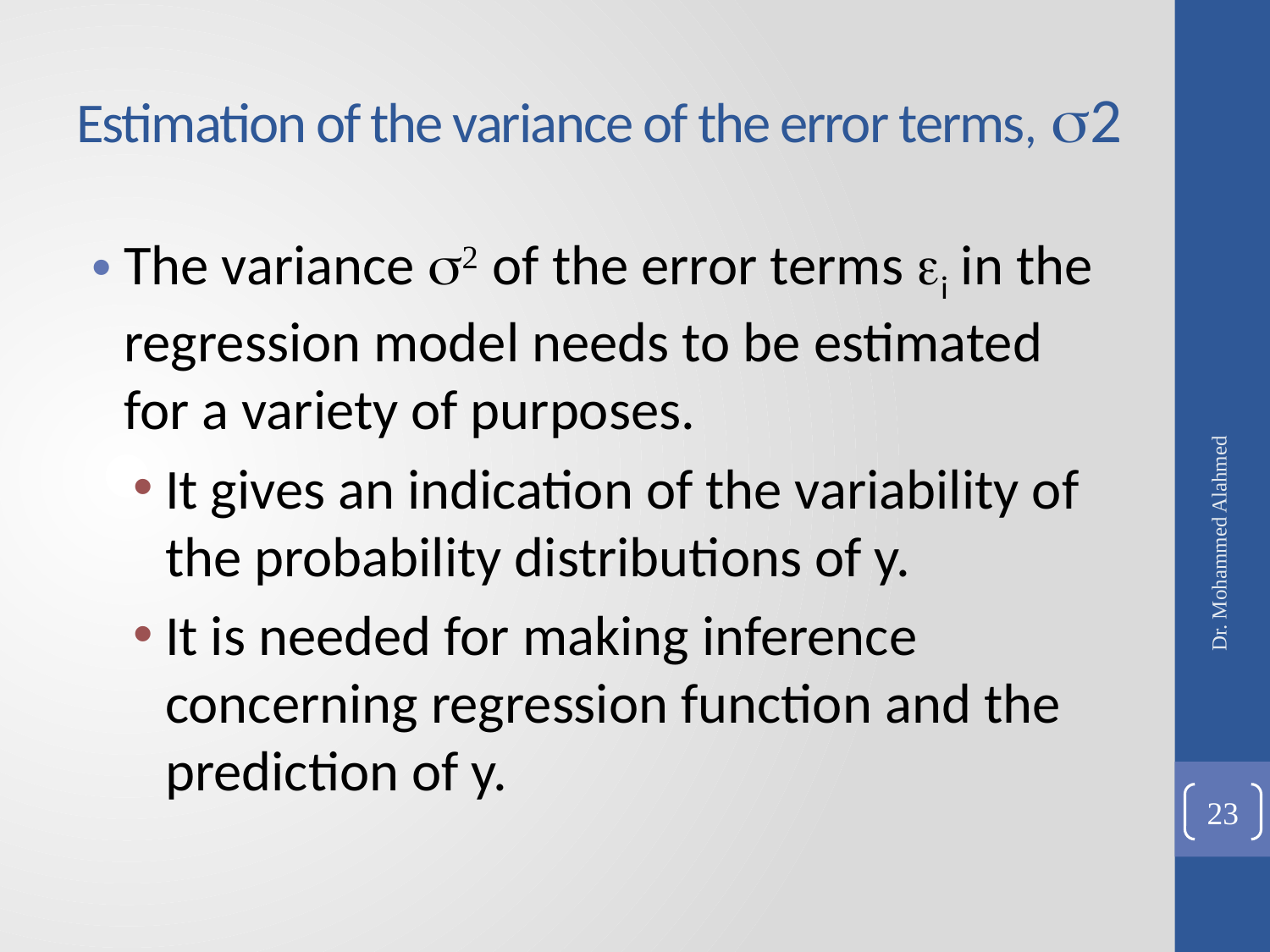

# Estimation of the variance of the error terms, σ2
The variance σ2 of the error terms εi in the regression model needs to be estimated for a variety of purposes.
It gives an indication of the variability of the probability distributions of y.
It is needed for making inference concerning regression function and the prediction of y.

Dr. Mohammed Alahmed
23